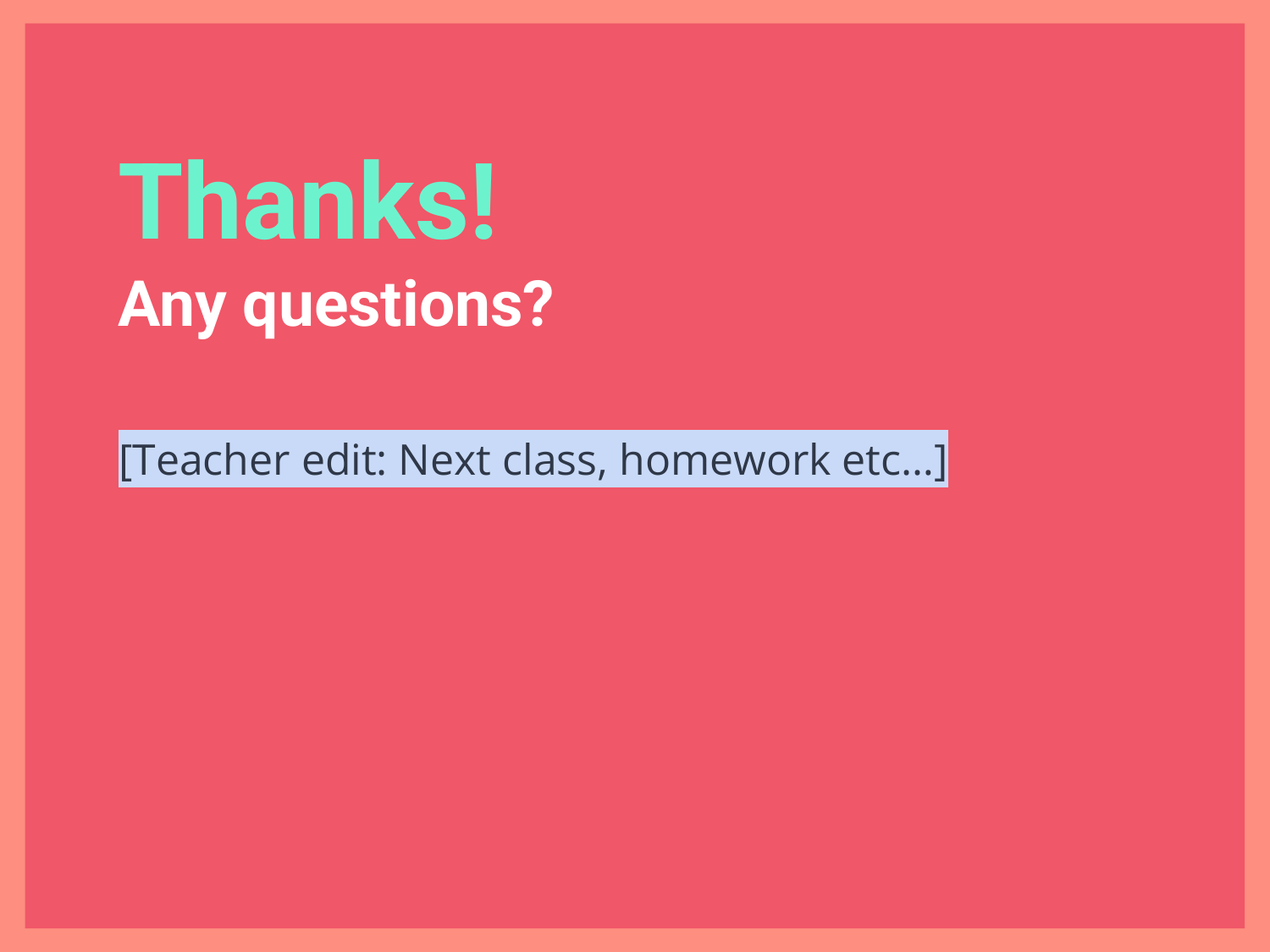

Thanks!
Any questions?
[Teacher edit: Next class, homework etc…]